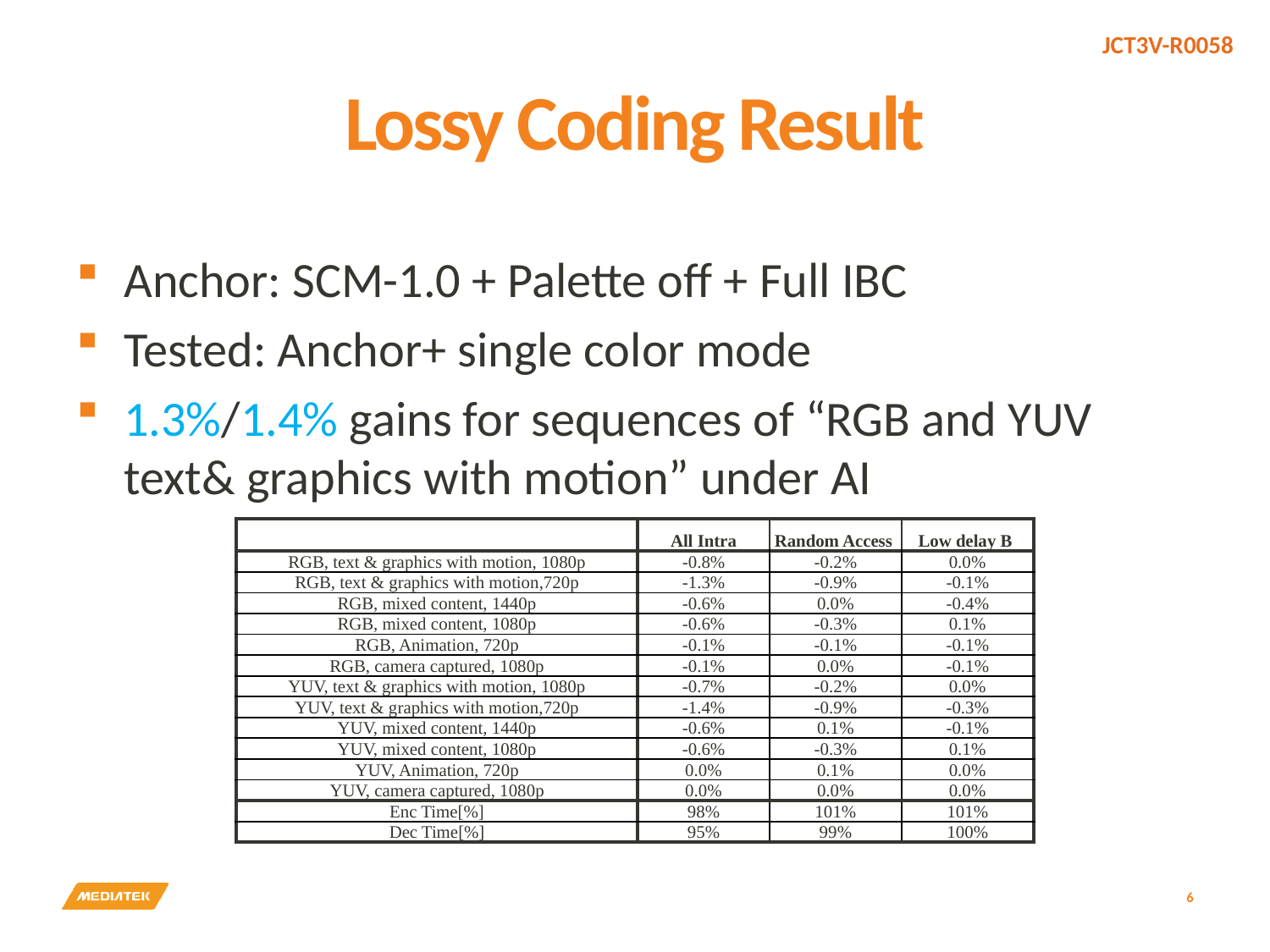

# Lossy Coding Result
Anchor: SCM-1.0 + Palette off + Full IBC
Tested: Anchor+ single color mode
1.3%/1.4% gains for sequences of “RGB and YUV text& graphics with motion” under AI

|  | All Intra | Random Access | Low delay B |
| --- | --- | --- | --- |
| RGB, text & graphics with motion, 1080p | -0.8% | -0.2% | 0.0% |
| RGB, text & graphics with motion,720p | -1.3% | -0.9% | -0.1% |
| RGB, mixed content, 1440p | -0.6% | 0.0% | -0.4% |
| RGB, mixed content, 1080p | -0.6% | -0.3% | 0.1% |
| RGB, Animation, 720p | -0.1% | -0.1% | -0.1% |
| RGB, camera captured, 1080p | -0.1% | 0.0% | -0.1% |
| YUV, text & graphics with motion, 1080p | -0.7% | -0.2% | 0.0% |
| YUV, text & graphics with motion,720p | -1.4% | -0.9% | -0.3% |
| YUV, mixed content, 1440p | -0.6% | 0.1% | -0.1% |
| YUV, mixed content, 1080p | -0.6% | -0.3% | 0.1% |
| YUV, Animation, 720p | 0.0% | 0.1% | 0.0% |
| YUV, camera captured, 1080p | 0.0% | 0.0% | 0.0% |
| Enc Time[%] | 98% | 101% | 101% |
| Dec Time[%] | 95% | 99% | 100% |
6